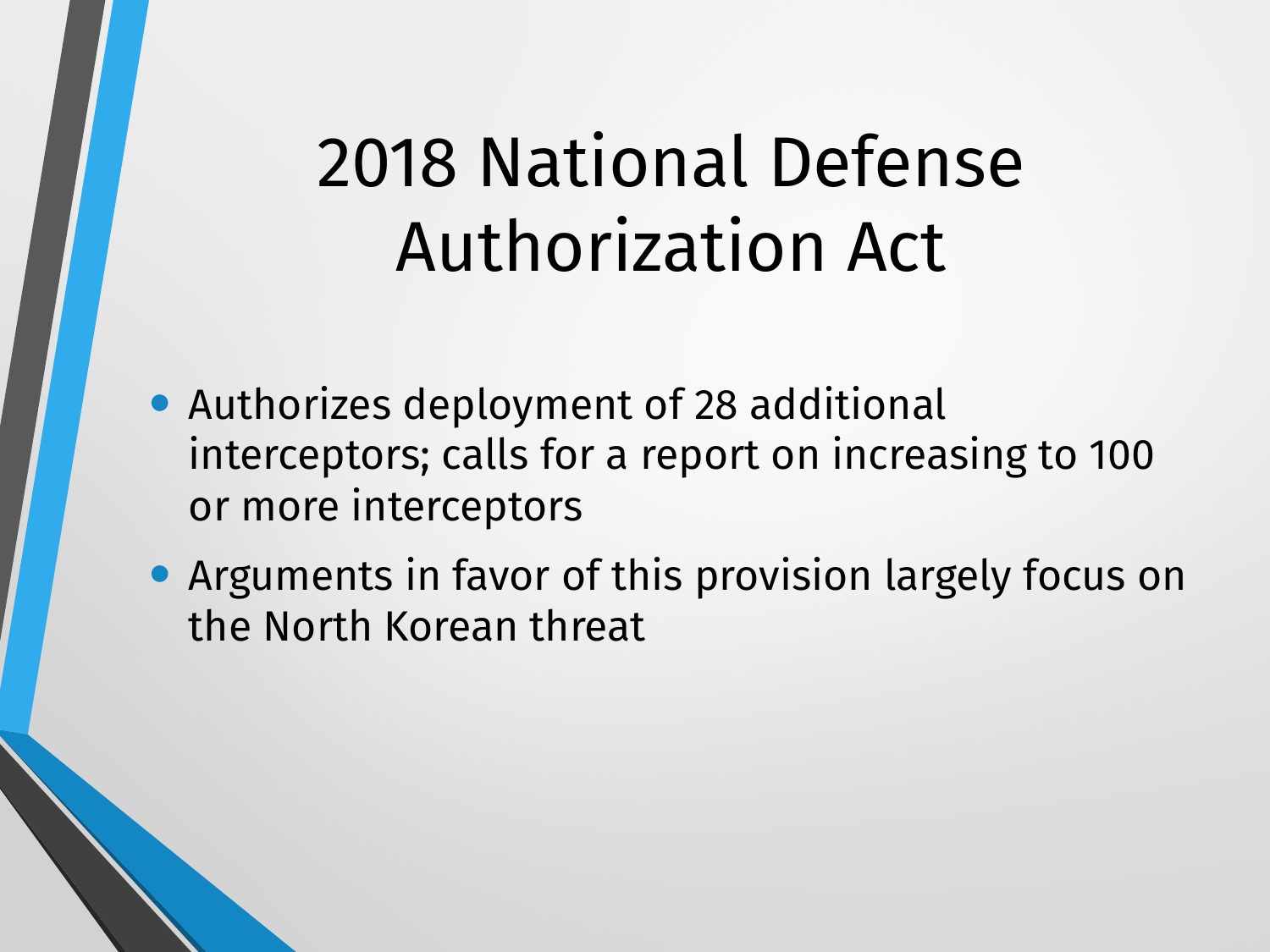

# 2018 National Defense Authorization Act
Authorizes deployment of 28 additional interceptors; calls for a report on increasing to 100 or more interceptors
Arguments in favor of this provision largely focus on the North Korean threat